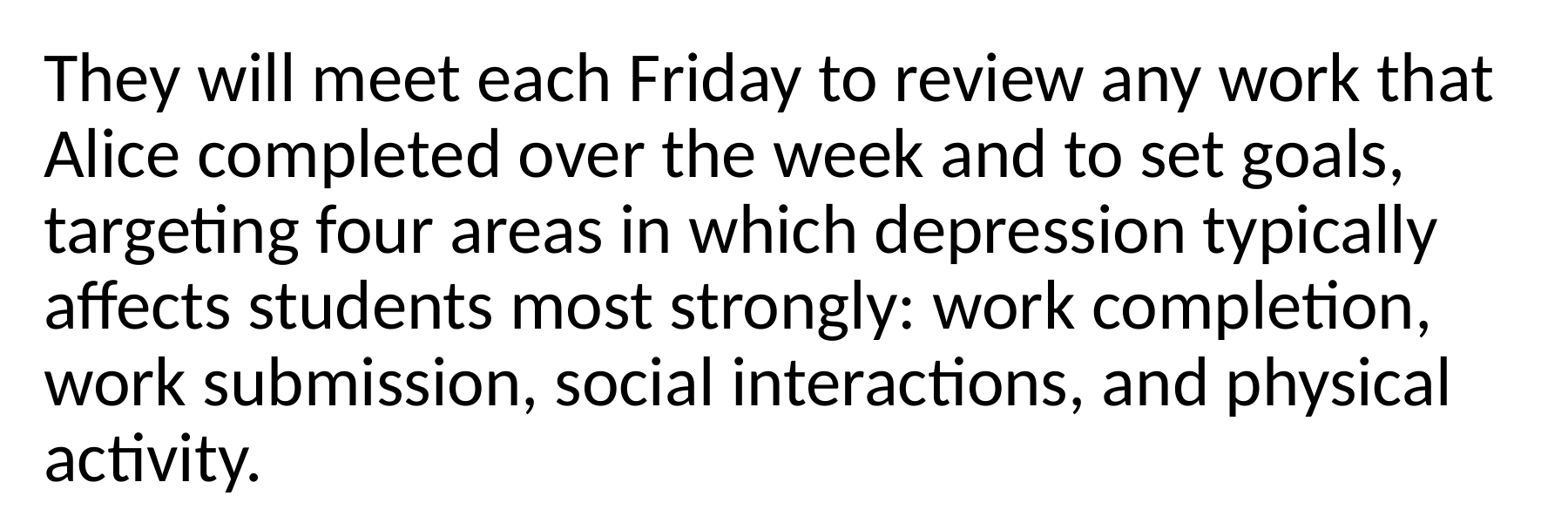

They will meet each Friday to review any work that Alice completed over the week and to set goals, targeting four areas in which depression typically affects students most strongly: work completion, work submission, social interactions, and physical activity.